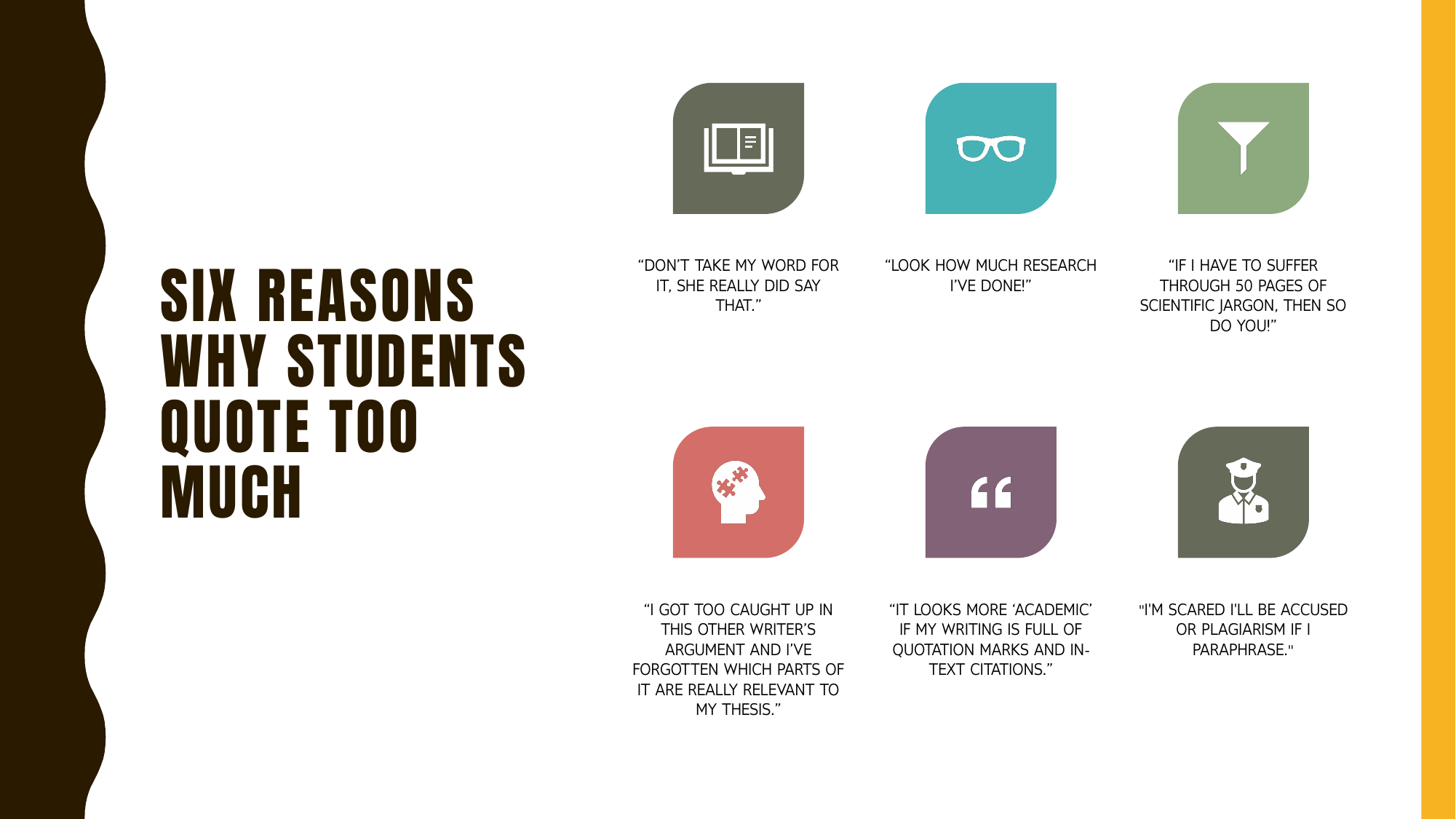

# six Reasons why students quote too much
“Don’t take my word for it, she really did say that.”
“Look how much research I’ve done!”
“If I have to suffer through 50 pages of scientific jargon, then so do you!”
“I got too caught up in this other writer’s argument and I’ve forgotten which parts of it are really relevant to my thesis.”
“It looks more ‘academic’ if my writing is full of quotation marks and in-text citations.”
"I'm scared I'll be accused or plagiarism if I paraphrase."